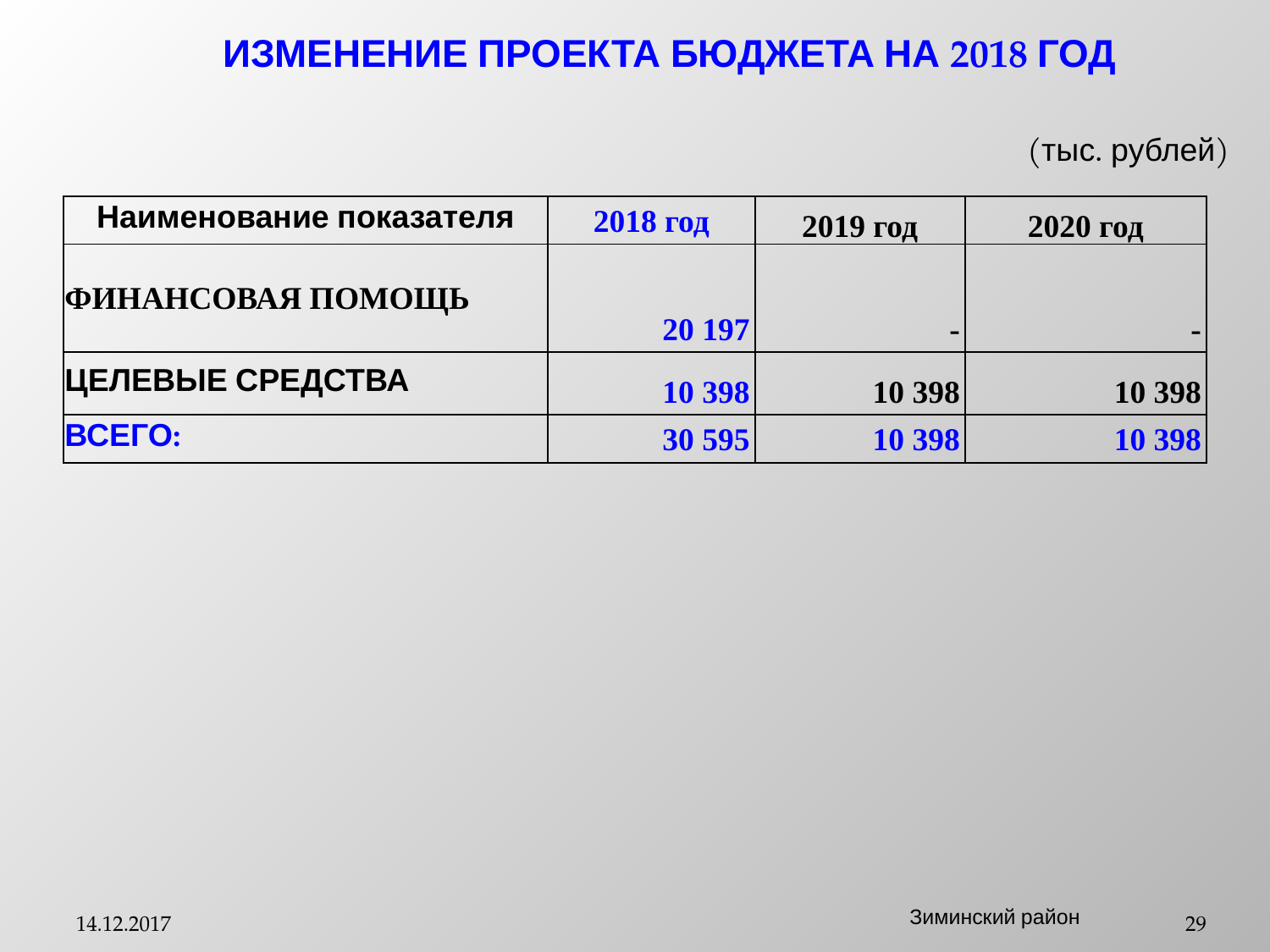

ИЗМЕНЕНИЕ ПРОЕКТА БЮДЖЕТА НА 2018 ГОД

(тыс. рублей)
| Наименование показателя | 2018 год | 2019 год | 2020 год |
| --- | --- | --- | --- |
| ФИНАНСОВАЯ ПОМОЩЬ | 20 197 | - | - |
| ЦЕЛЕВЫЕ СРЕДСТВА | 10 398 | 10 398 | 10 398 |
| ВСЕГО: | 30 595 | 10 398 | 10 398 |
Зиминский район
14.12.2017
29